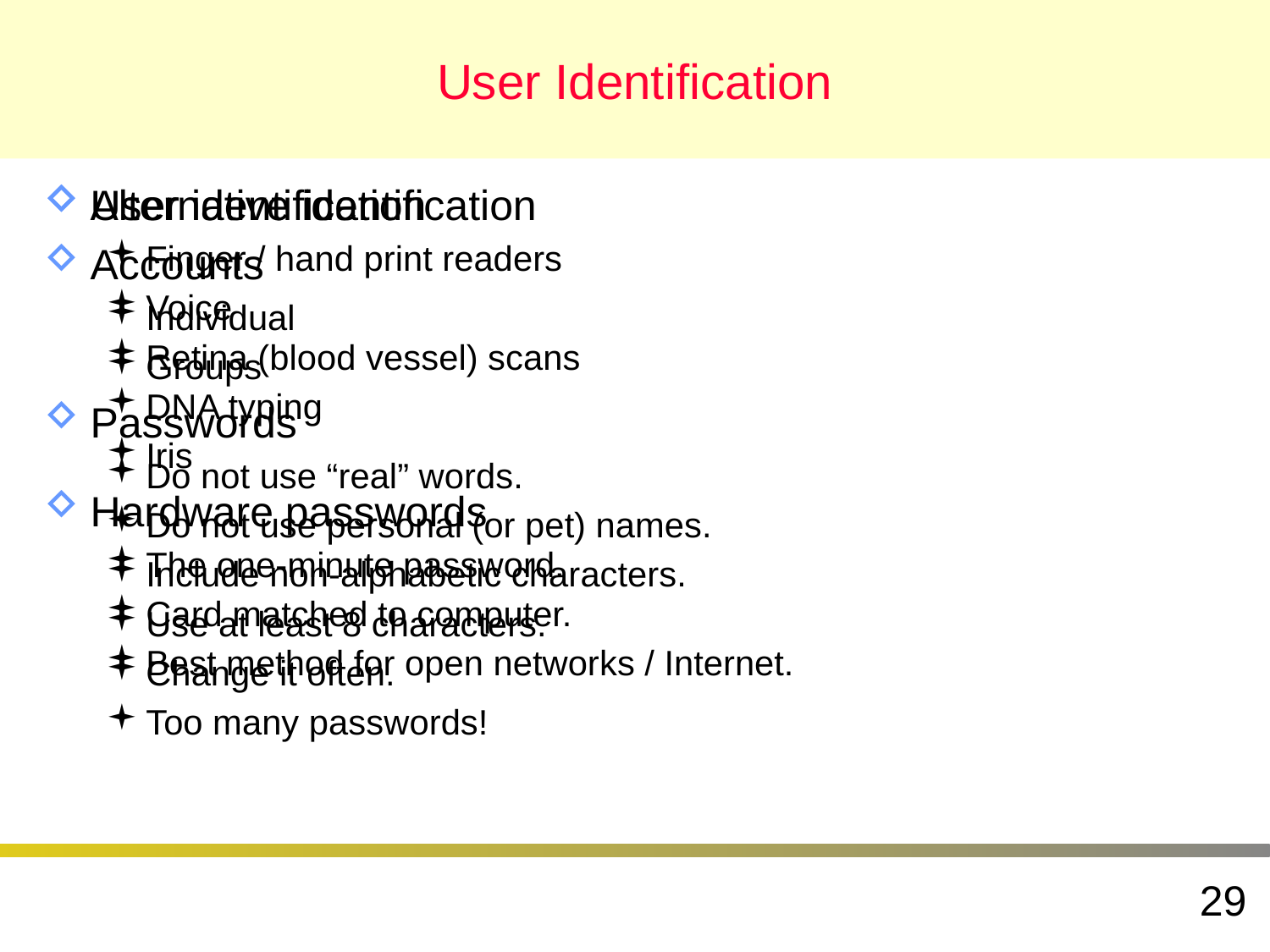

# User Identification
User identification
Accounts
Individual
Groups
Passwords
Do not use “real” words.
Do not use personal (or pet) names.
Include non-alphabetic characters.
Use at least 8 characters.
Change it often.
Too many passwords!
Alternative identification
Finger / hand print readers
Voice
Retina (blood vessel) scans
DNA typing
Iris
Hardware passwords
The one-minute password.
Card matched to computer.
Best method for open networks / Internet.
29